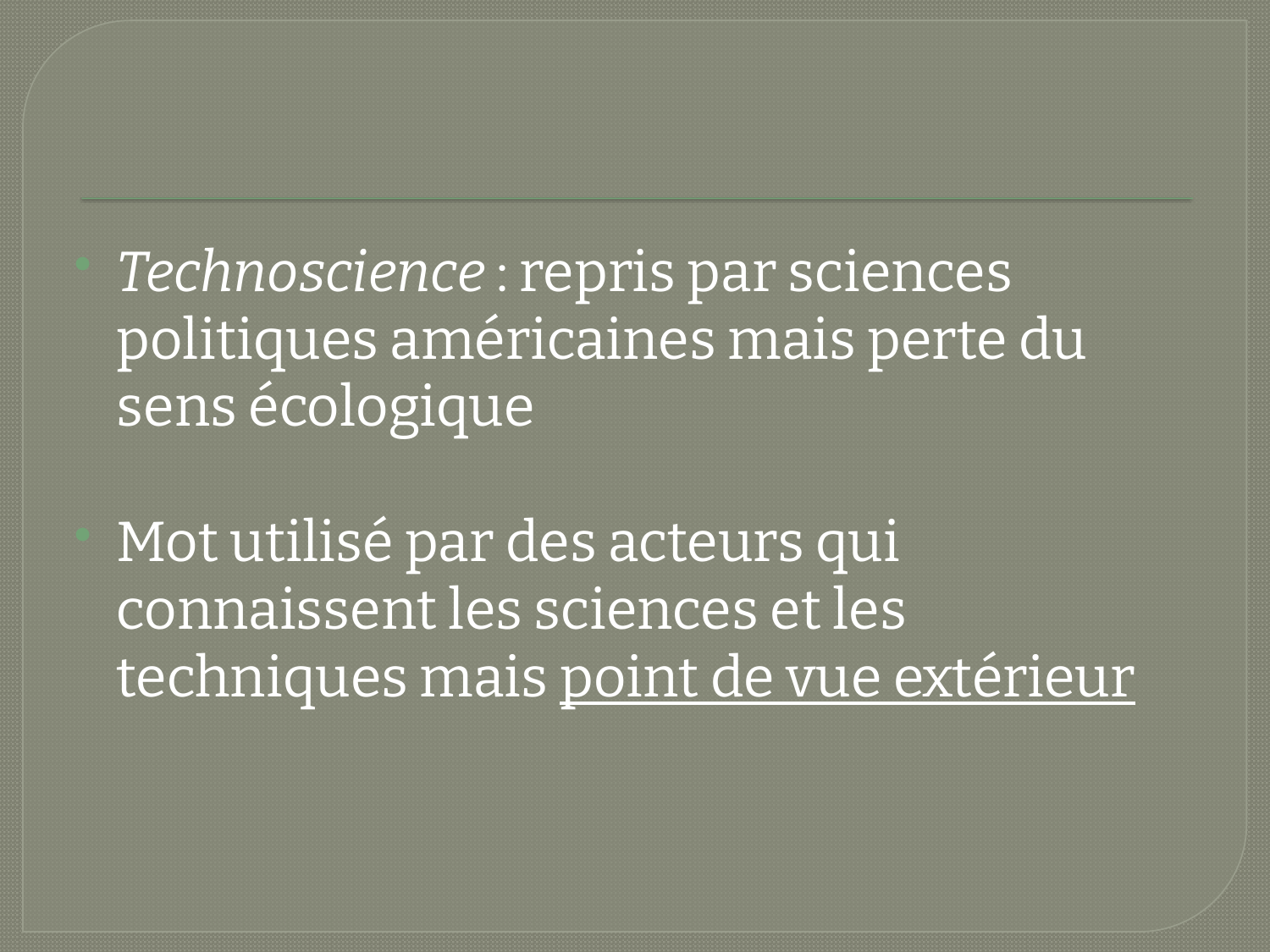

#
Technoscience : repris par sciences politiques américaines mais perte du sens écologique

Mot utilisé par des acteurs qui connaissent les sciences et les techniques mais point de vue extérieur